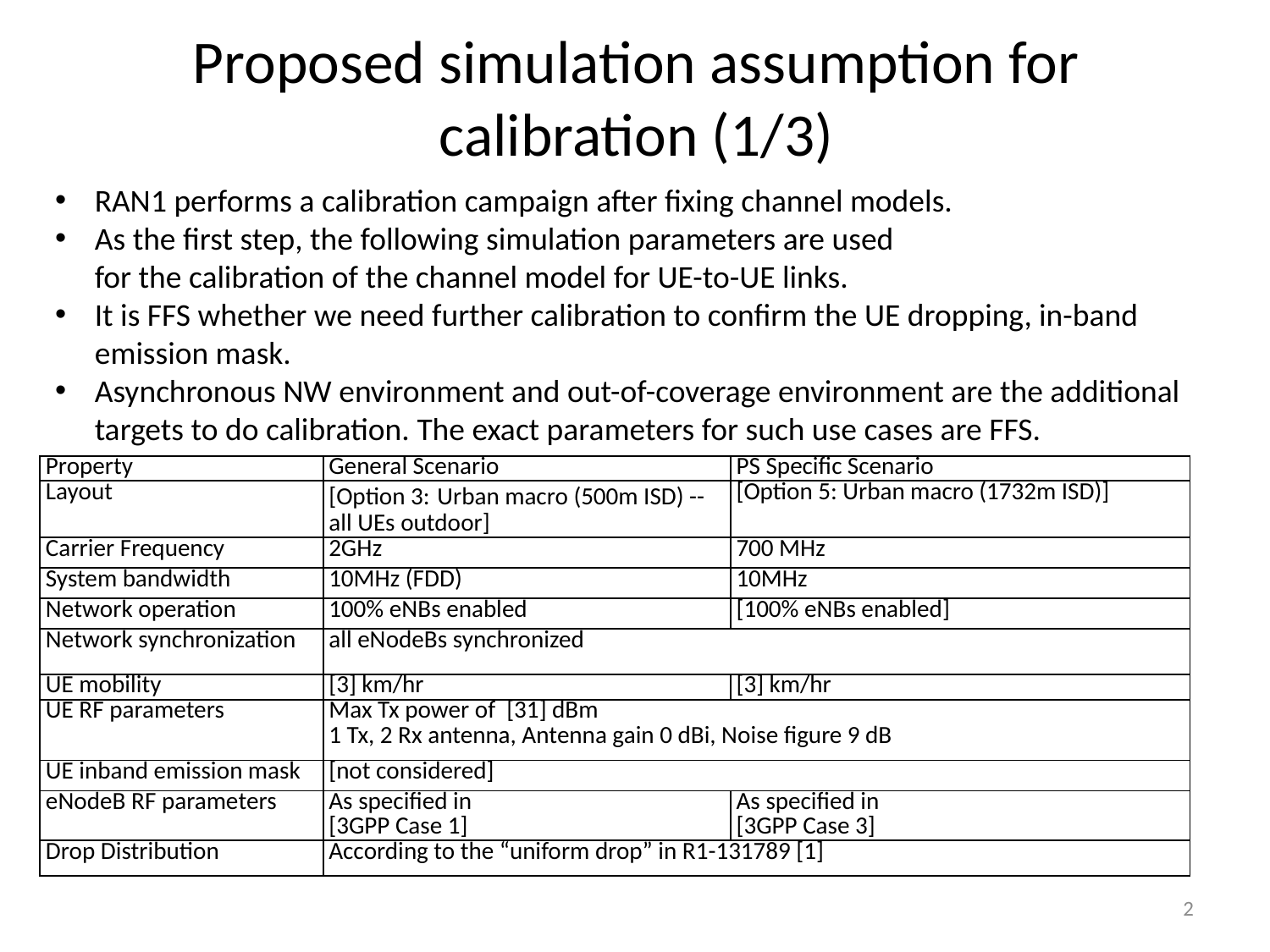

# Proposed simulation assumption for calibration (1/3)
RAN1 performs a calibration campaign after fixing channel models.
As the first step, the following simulation parameters are used
for the calibration of the channel model for UE-to-UE links.
It is FFS whether we need further calibration to confirm the UE dropping, in-band
emission mask.
Asynchronous NW environment and out-of-coverage environment are the additional
targets to do calibration. The exact parameters for such use cases are FFS.
| Property | General Scenario | PS Specific Scenario |
| --- | --- | --- |
| Layout | [Option 3: Urban macro (500m ISD) -- all UEs outdoor] | [Option 5: Urban macro (1732m ISD)] |
| Carrier Frequency | 2GHz | 700 MHz |
| System bandwidth | 10MHz (FDD) | 10MHz |
| Network operation | 100% eNBs enabled | [100% eNBs enabled] |
| Network synchronization | all eNodeBs synchronized |  |
| UE mobility | [3] km/hr | [3] km/hr |
| UE RF parameters | Max Tx power of [31] dBm 1 Tx, 2 Rx antenna, Antenna gain 0 dBi, Noise figure 9 dB |  |
| UE inband emission mask | [not considered] |  |
| eNodeB RF parameters | As specified in [3GPP Case 1] | As specified in [3GPP Case 3] |
| Drop Distribution | According to the “uniform drop” in R1-131789 [1] |  |
2